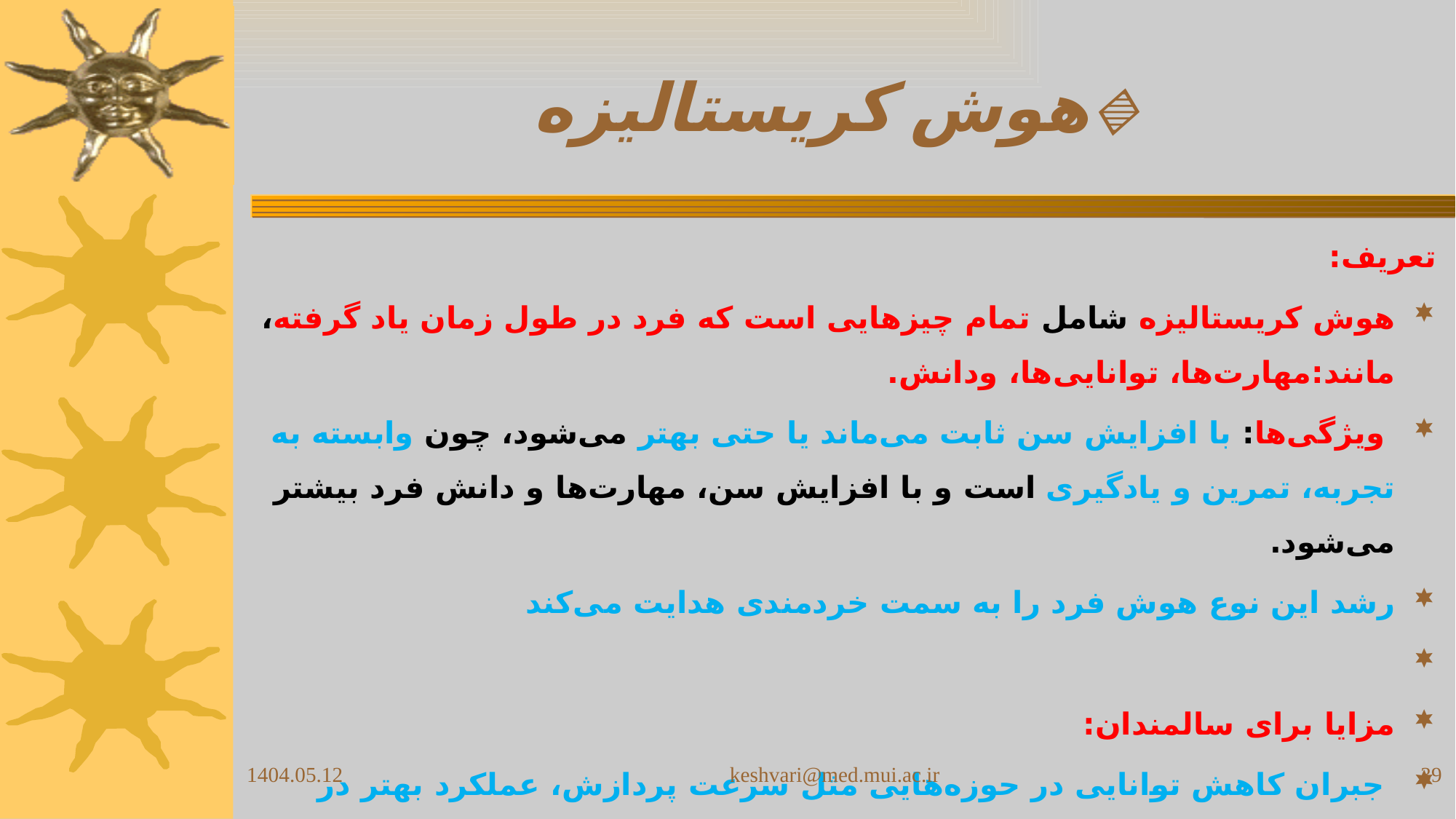

# هوش کریستالیزه🔹
تعریف:
هوش کریستالیزه شامل تمام چیزهایی است که فرد در طول زمان یاد گرفته، مانند:مهارت‌ها، توانایی‌ها، ودانش.
 ویژگی‌ها: با افزایش سن ثابت می‌ماند یا حتی بهتر می‌شود، چون وابسته به تجربه، تمرین و یادگیری است و با افزایش سن، مهارت‌ها و دانش فرد بیشتر می‌شود.
رشد این نوع هوش فرد را به سمت خردمندی هدایت می‌کند

مزایا برای سالمندان:
 جبران کاهش توانایی در حوزه‌هایی مثل سرعت پردازش، عملکرد بهتر در مسائل پیچیده که نیاز به تفکر، دانش و تجربه دارند در برخی زمینه‌ها از جوانان بهتر عمل می‌کنند
1404.05.12
keshvari@med.mui.ac.ir
39